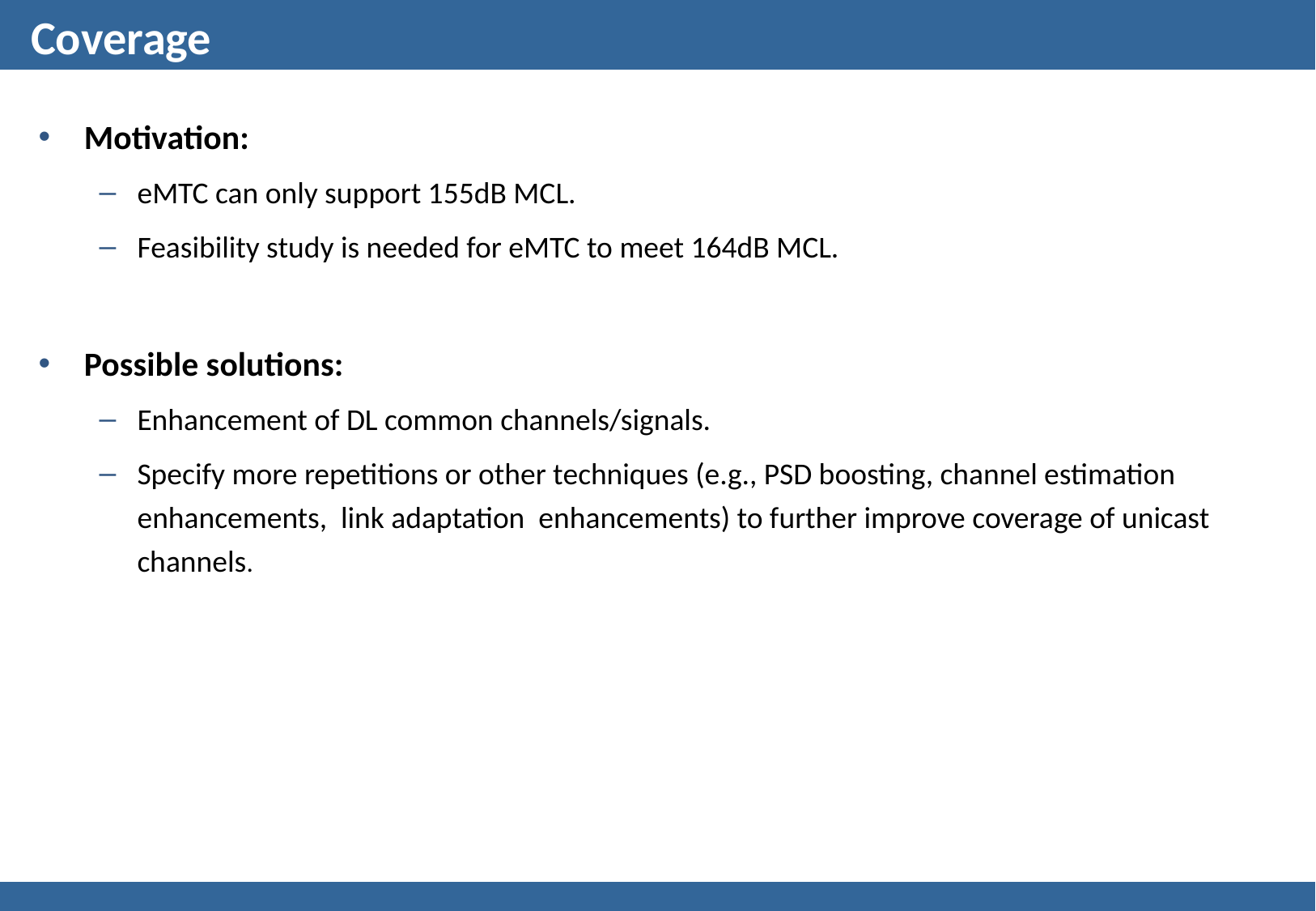

# Coverage
Motivation:
eMTC can only support 155dB MCL.
Feasibility study is needed for eMTC to meet 164dB MCL.

Possible solutions:
Enhancement of DL common channels/signals.
Specify more repetitions or other techniques (e.g., PSD boosting, channel estimation enhancements,  link adaptation  enhancements) to further improve coverage of unicast channels.